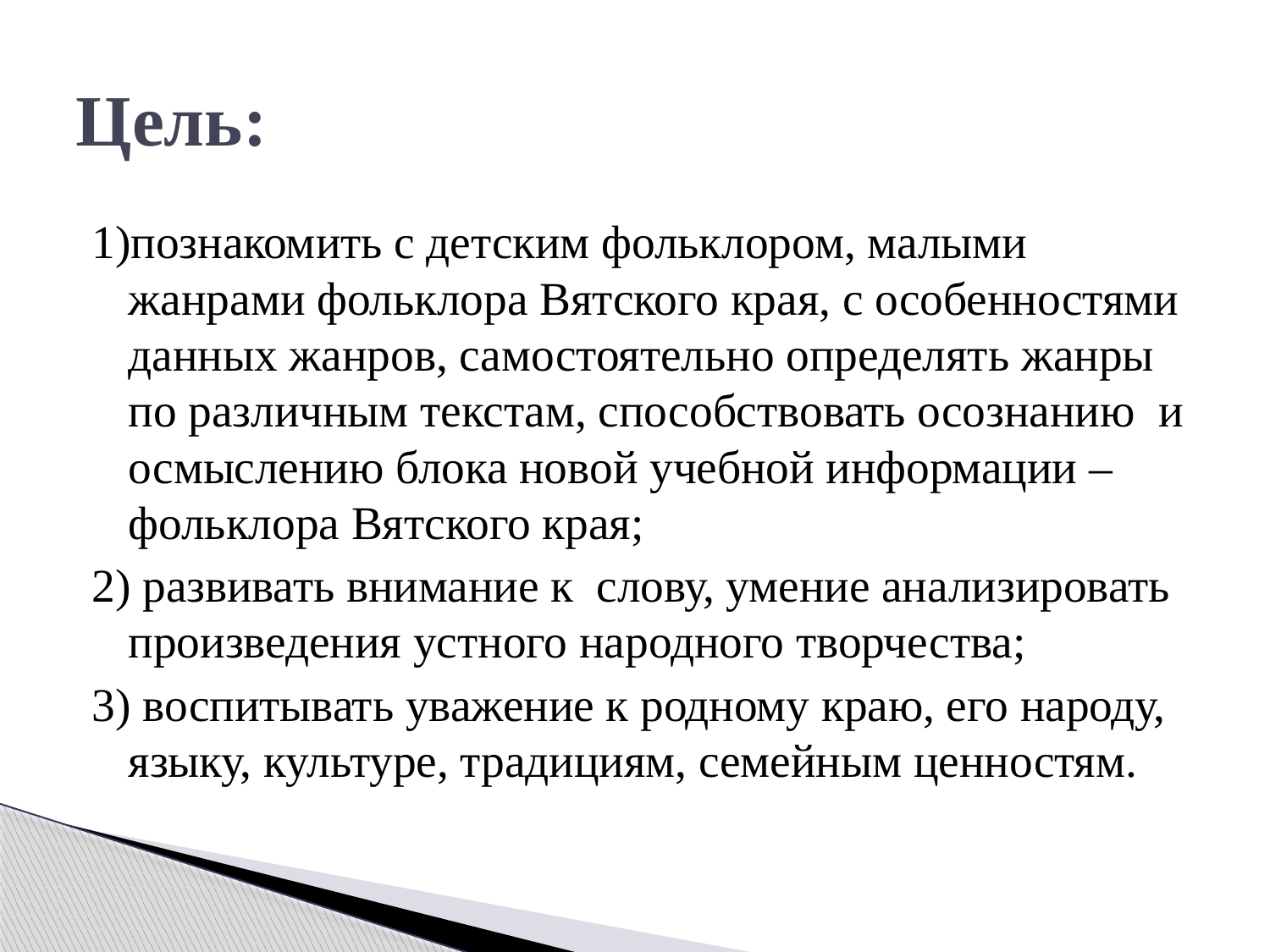

# Цель:
1)познакомить с детским фольклором, малыми жанрами фольклора Вятского края, с особенностями данных жанров, самостоятельно определять жанры по различным текстам, способствовать осознанию  и осмыслению блока новой учебной информации – фольклора Вятского края;
2) развивать внимание к  слову, умение анализировать произведения устного народного творчества;
3) воспитывать уважение к родному краю, его народу, языку, культуре, традициям, семейным ценностям.